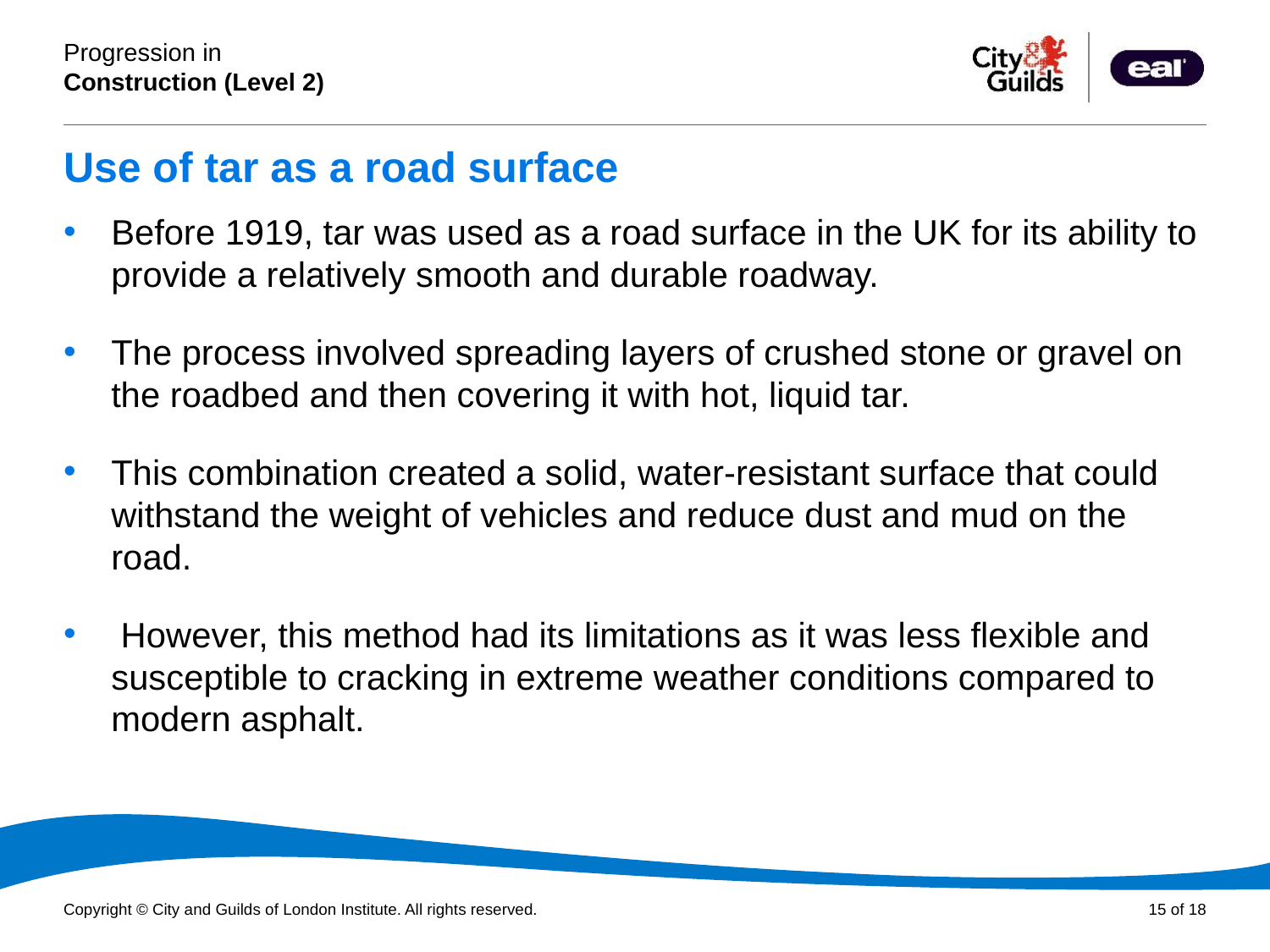

# Use of tar as a road surface
Before 1919, tar was used as a road surface in the UK for its ability to provide a relatively smooth and durable roadway.
The process involved spreading layers of crushed stone or gravel on the roadbed and then covering it with hot, liquid tar.
This combination created a solid, water-resistant surface that could withstand the weight of vehicles and reduce dust and mud on the road.
 However, this method had its limitations as it was less flexible and susceptible to cracking in extreme weather conditions compared to modern asphalt.